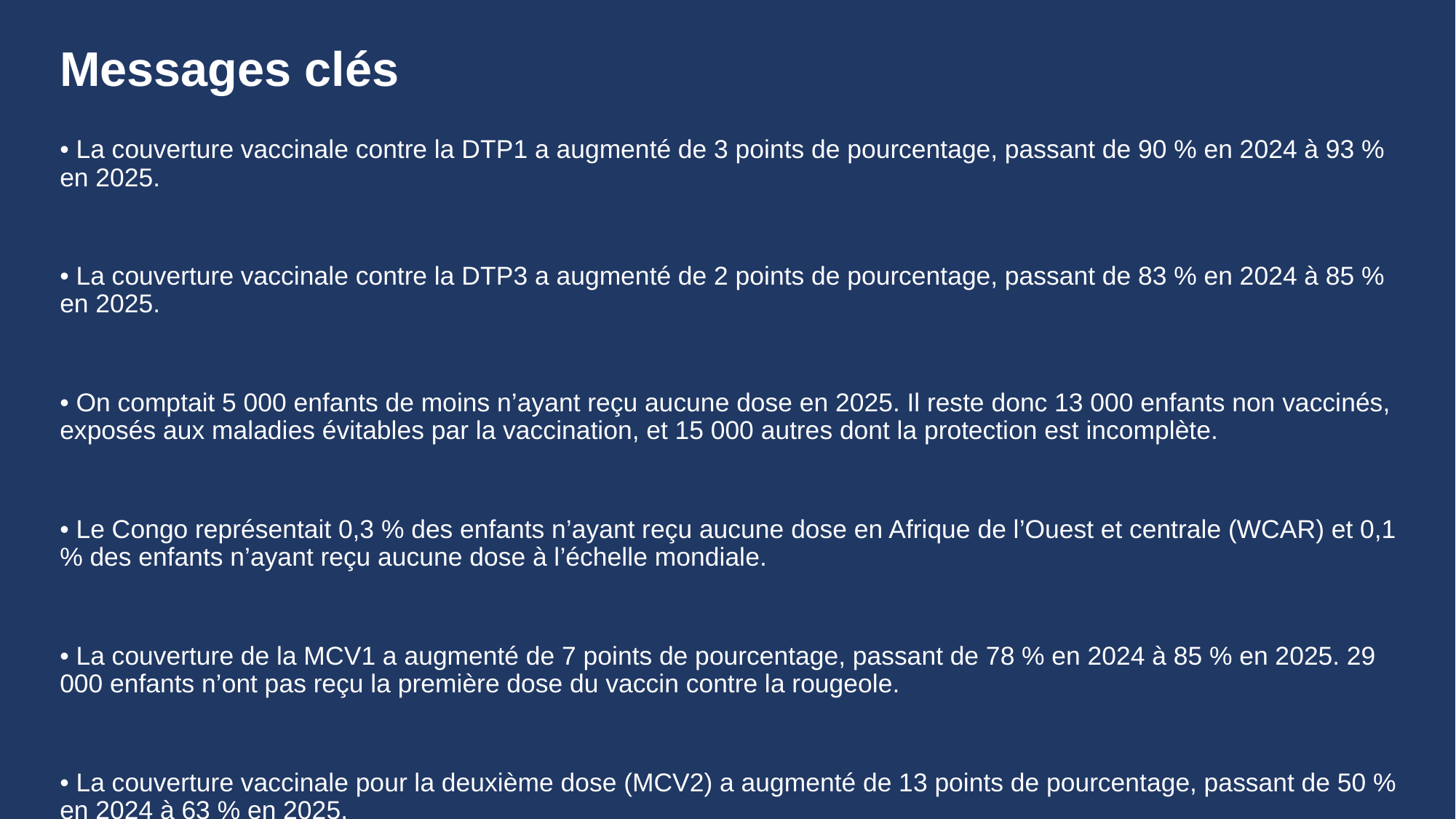

# Messages clés
• La couverture vaccinale contre la DTP1 a augmenté de 3 points de pourcentage, passant de 90 % en 2024 à 93 % en 2025.

• La couverture vaccinale contre la DTP3 a augmenté de 2 points de pourcentage, passant de 83 % en 2024 à 85 % en 2025.

• On comptait 5 000 enfants de moins n’ayant reçu aucune dose en 2025. Il reste donc 13 000 enfants non vaccinés, exposés aux maladies évitables par la vaccination, et 15 000 autres dont la protection est incomplète.

• Le Congo représentait 0,3 % des enfants n’ayant reçu aucune dose en Afrique de l’Ouest et centrale (WCAR) et 0,1 % des enfants n’ayant reçu aucune dose à l’échelle mondiale.

• La couverture de la MCV1 a augmenté de 7 points de pourcentage, passant de 78 % en 2024 à 85 % en 2025. 29 000 enfants n’ont pas reçu la première dose du vaccin contre la rougeole.

• La couverture vaccinale pour la deuxième dose (MCV2) a augmenté de 13 points de pourcentage, passant de 50 % en 2024 à 63 % en 2025.

• Le vaccin contre le papillomavirus humain (HPV) n’a pas été introduit.